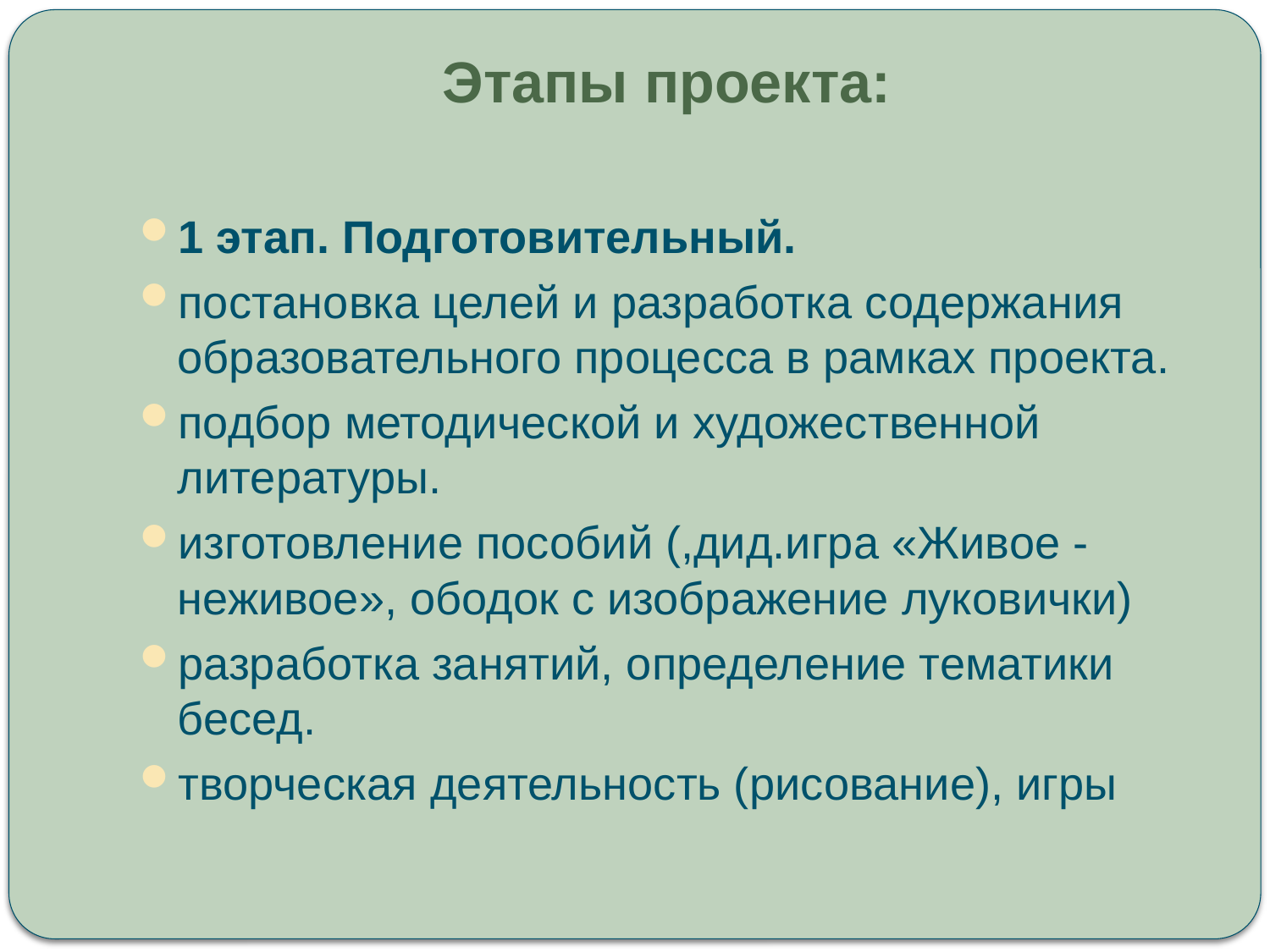

# Этапы проекта:
1 этап. Подготовительный.
постановка целей и разработка содержания образовательного процесса в рамках проекта.
подбор методической и художественной литературы.
изготовление пособий (,дид.игра «Живое - неживое», ободок с изображение луковички)
разработка занятий, определение тематики бесед.
творческая деятельность (рисование), игры